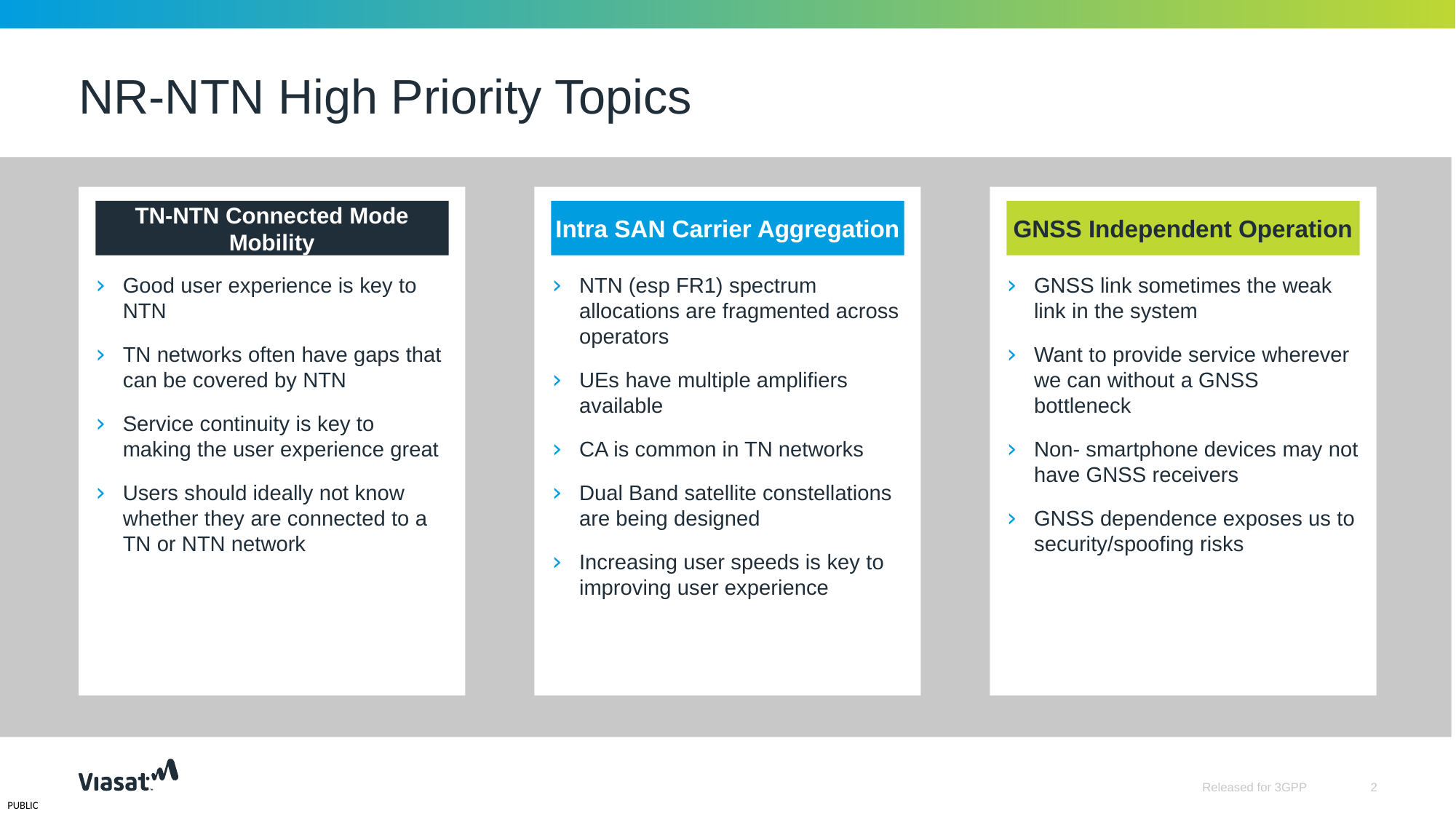

# NR-NTN High Priority Topics
TN-NTN Connected Mode Mobility
Intra SAN Carrier Aggregation
GNSS Independent Operation
Good user experience is key to NTN
TN networks often have gaps that can be covered by NTN
Service continuity is key to making the user experience great
Users should ideally not know whether they are connected to a TN or NTN network
NTN (esp FR1) spectrum allocations are fragmented across operators
UEs have multiple amplifiers available
CA is common in TN networks
Dual Band satellite constellations are being designed
Increasing user speeds is key to improving user experience

GNSS link sometimes the weak link in the system
Want to provide service wherever we can without a GNSS bottleneck
Non- smartphone devices may not have GNSS receivers
GNSS dependence exposes us to security/spoofing risks
Released for 3GPP
2